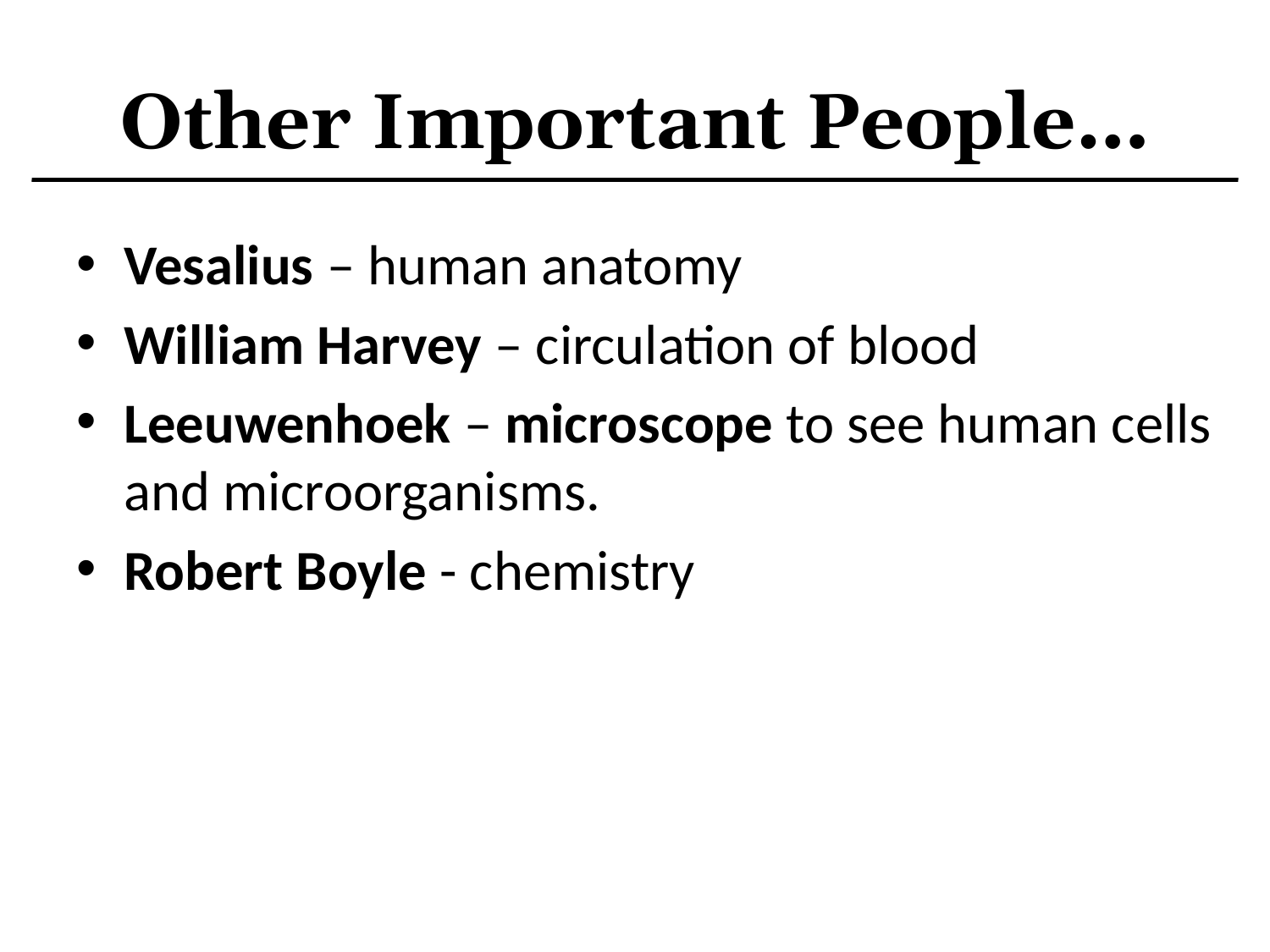

# Other Important People…

Vesalius – human anatomy
William Harvey – circulation of blood
Leeuwenhoek – microscope to see human cells and microorganisms.
Robert Boyle - chemistry